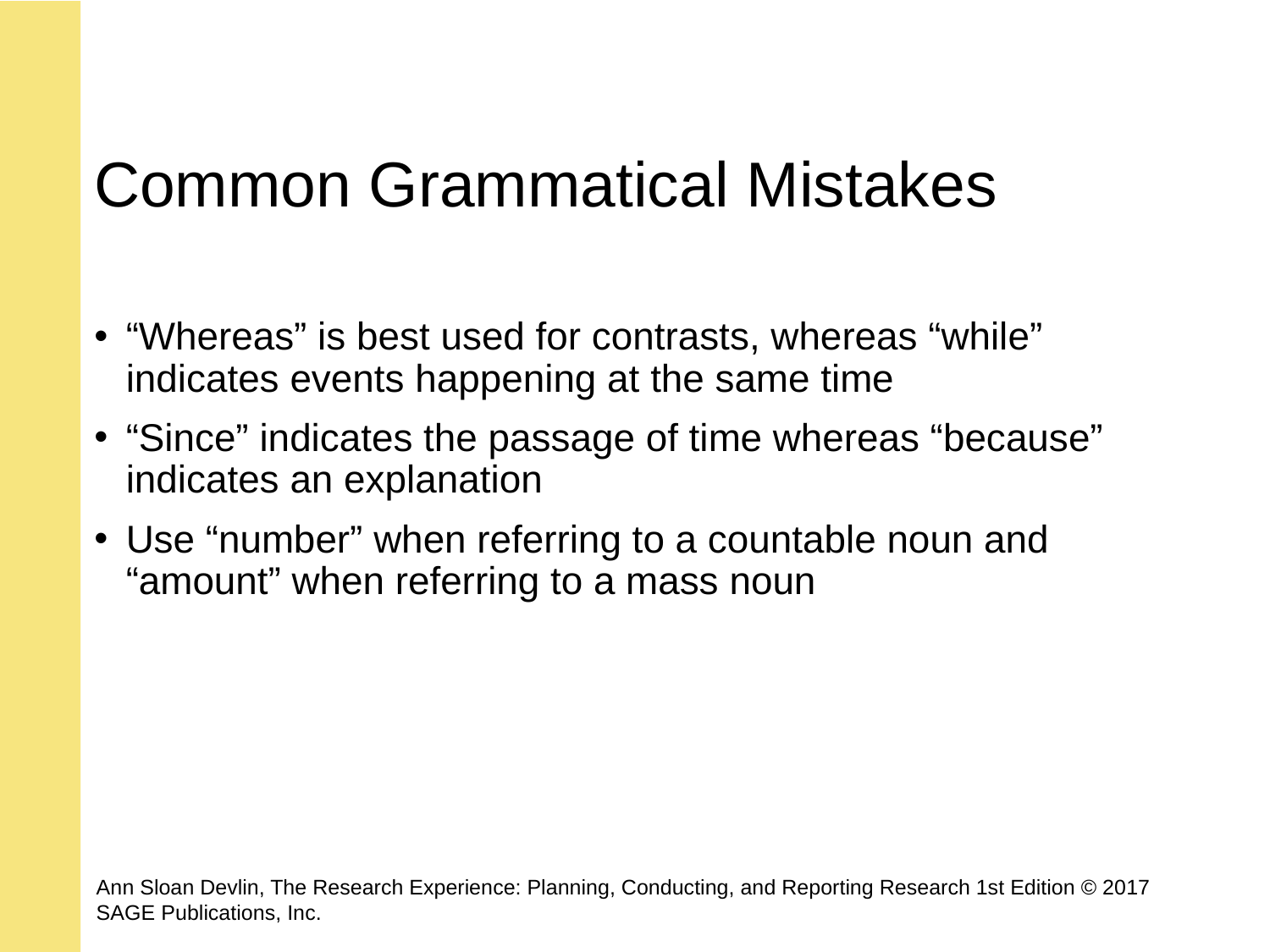

# Common Grammatical Mistakes
“Whereas” is best used for contrasts, whereas “while” indicates events happening at the same time
“Since” indicates the passage of time whereas “because” indicates an explanation
Use “number” when referring to a countable noun and “amount” when referring to a mass noun